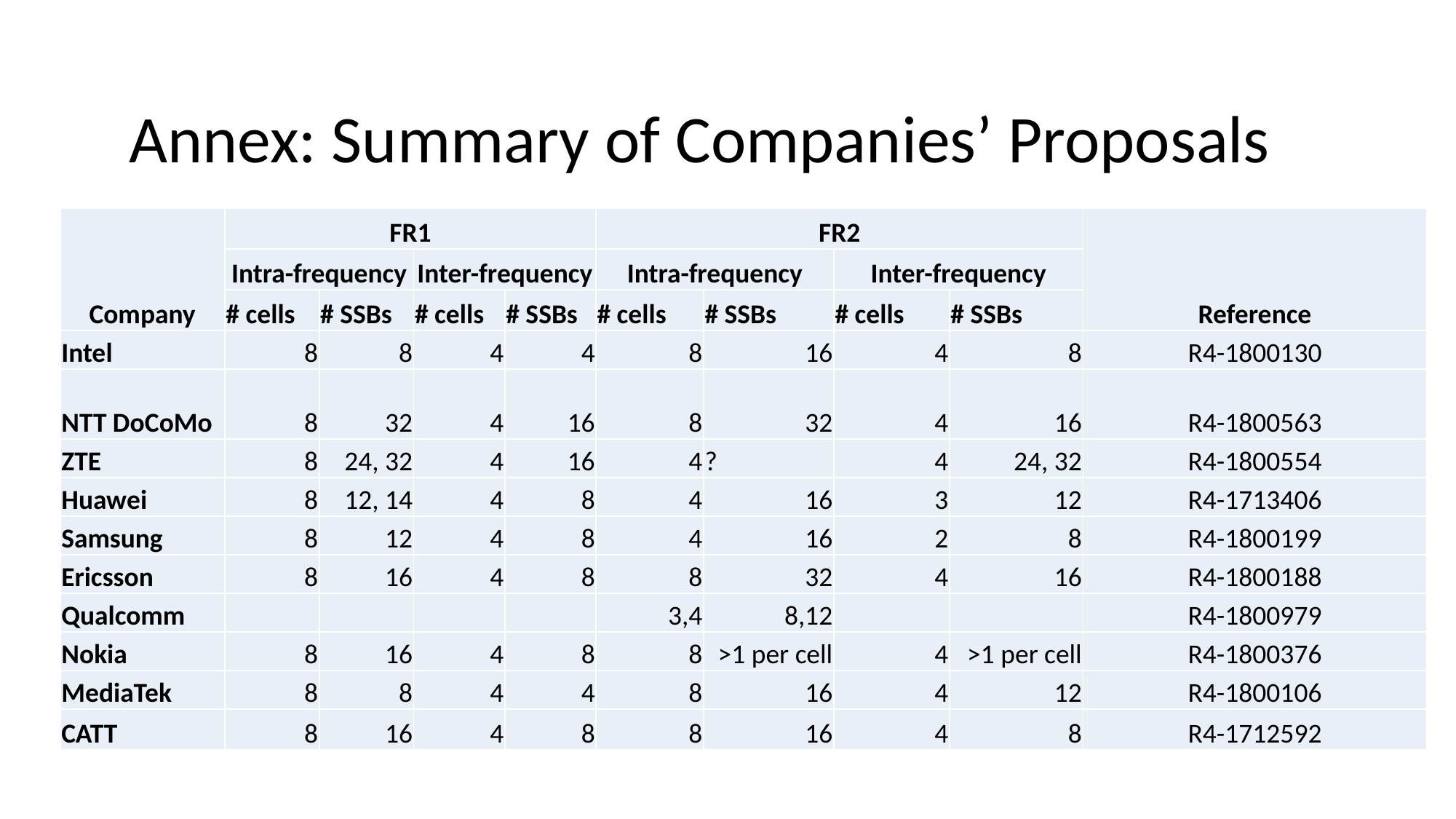

Annex: Summary of Companies’ Proposals
| Company | FR1 |  |  |  | FR2 |  |  |  | Reference |
| --- | --- | --- | --- | --- | --- | --- | --- | --- | --- |
|  | Intra-frequency |  | Inter-frequency |  | Intra-frequency |  | Inter-frequency |  |  |
|  | # cells | # SSBs | # cells | # SSBs | # cells | # SSBs | # cells | # SSBs |  |
| Intel | 8 | 8 | 4 | 4 | 8 | 16 | 4 | 8 | R4-1800130 |
| NTT DoCoMo | 8 | 32 | 4 | 16 | 8 | 32 | 4 | 16 | R4-1800563 |
| ZTE | 8 | 24, 32 | 4 | 16 | 4 | ? | 4 | 24, 32 | R4-1800554 |
| Huawei | 8 | 12, 14 | 4 | 8 | 4 | 16 | 3 | 12 | R4-1713406 |
| Samsung | 8 | 12 | 4 | 8 | 4 | 16 | 2 | 8 | R4-1800199 |
| Ericsson | 8 | 16 | 4 | 8 | 8 | 32 | 4 | 16 | R4-1800188 |
| Qualcomm |  |  |  |  | 3,4 | 8,12 |  |  | R4-1800979 |
| Nokia | 8 | 16 | 4 | 8 | 8 | >1 per cell | 4 | >1 per cell | R4-1800376 |
| MediaTek | 8 | 8 | 4 | 4 | 8 | 16 | 4 | 12 | R4-1800106 |
| CATT | 8 | 16 | 4 | 8 | 8 | 16 | 4 | 8 | R4-1712592 |